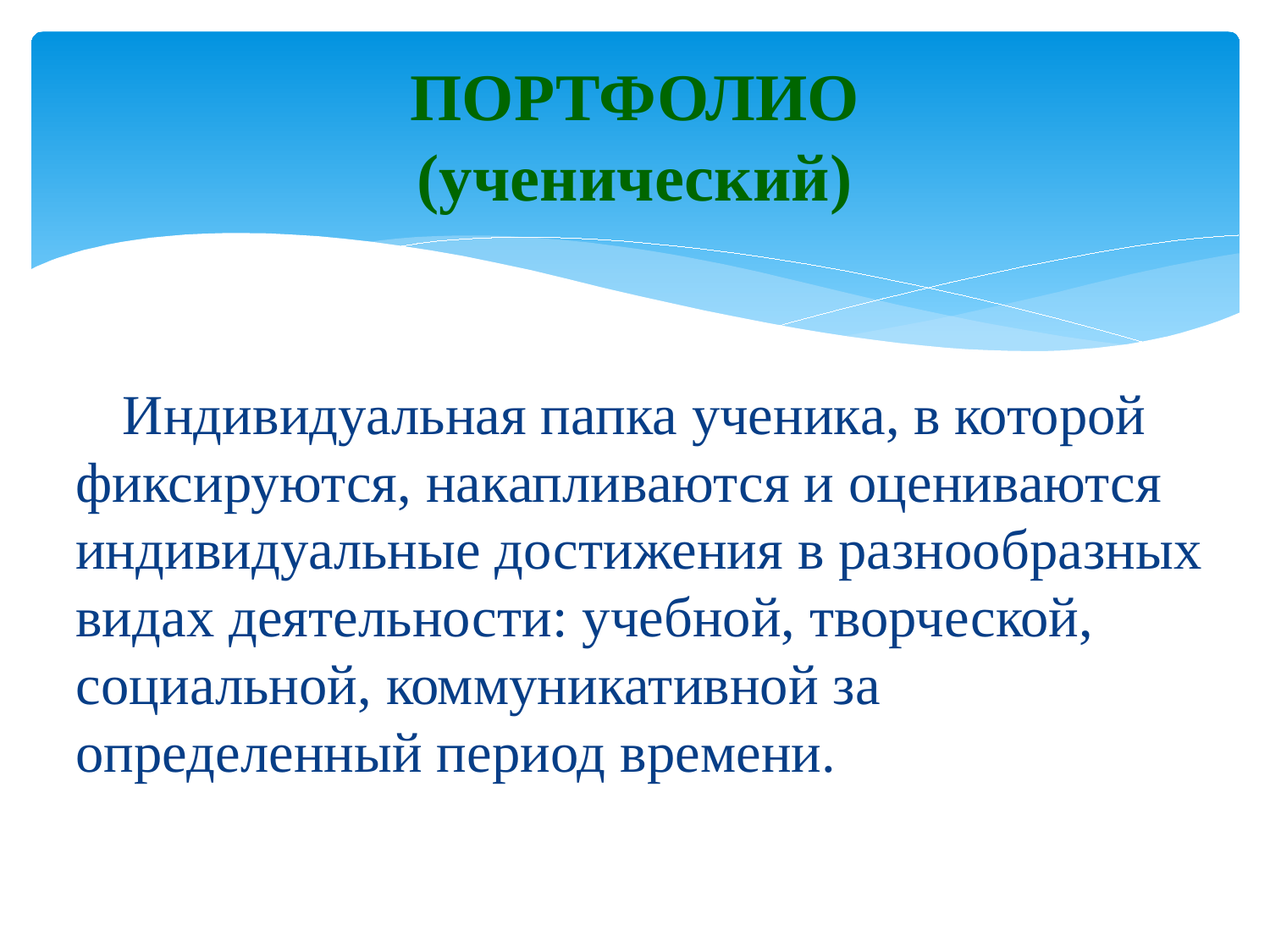

# ПОРТФОЛИО (ученический)
	   Индивидуальная папка ученика, в которой фиксируются, накапливаются и оцениваются индивидуальные достижения в разнообразных видах деятельности: учебной, творческой, социальной, коммуникативной за определенный период времени.